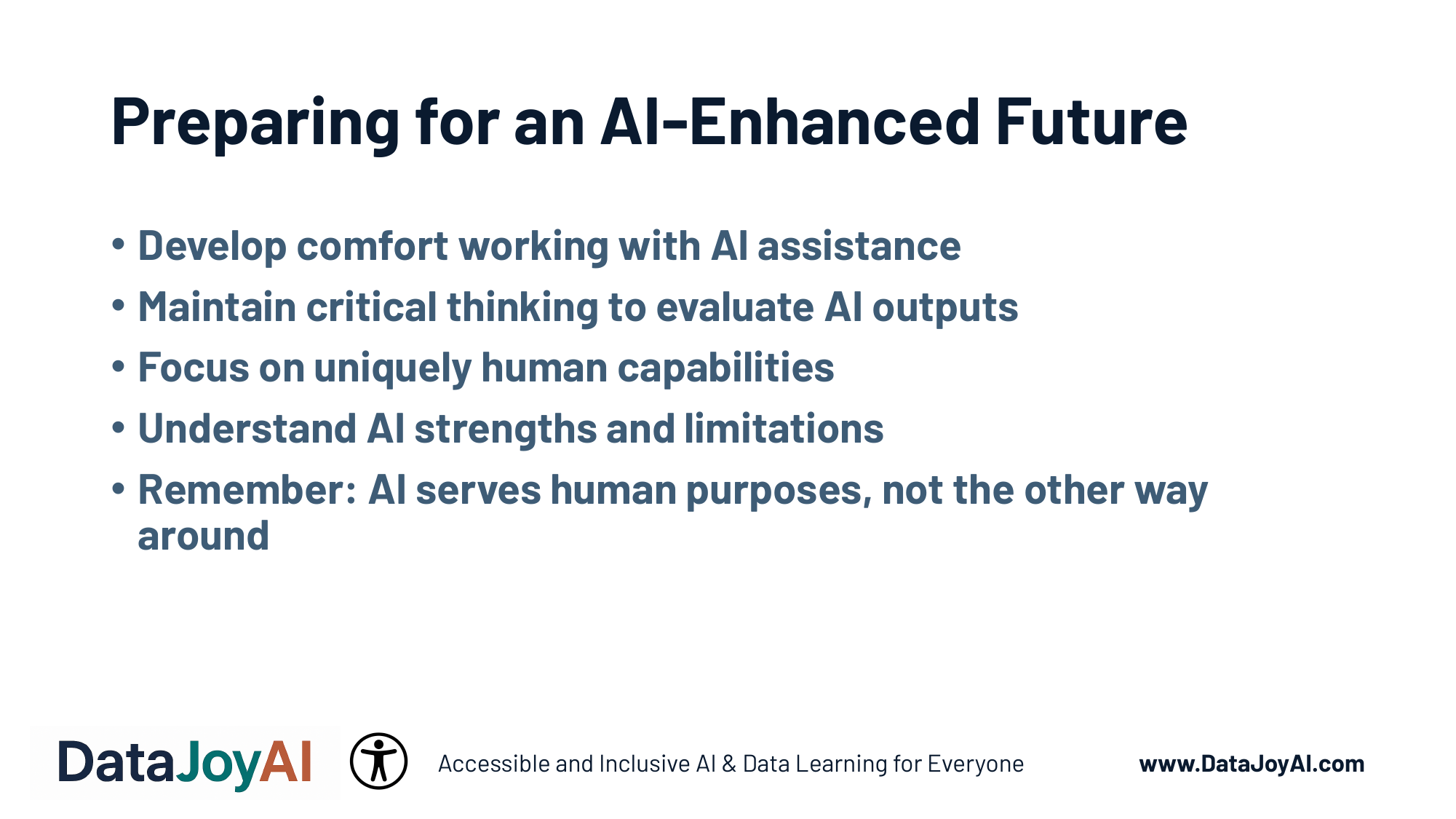

# Preparing for an AI-Enhanced Future
Develop comfort working with AI assistance
Maintain critical thinking to evaluate AI outputs
Focus on uniquely human capabilities
Understand AI strengths and limitations
Remember: AI serves human purposes, not the other way around